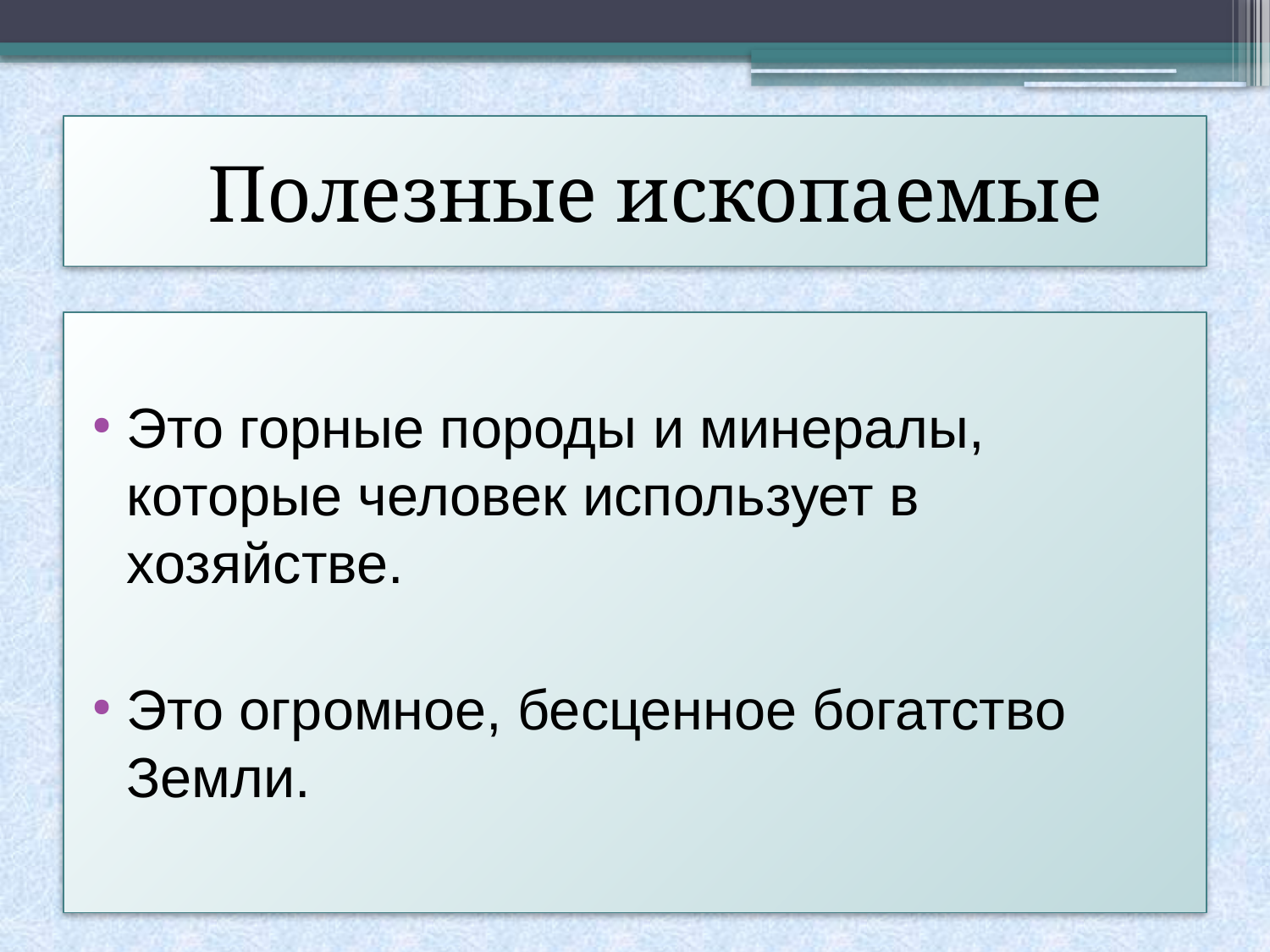

# Полезные ископаемые

Это горные породы и минералы, которые человек использует в хозяйстве.

Это огромное, бесценное богатство Земли.